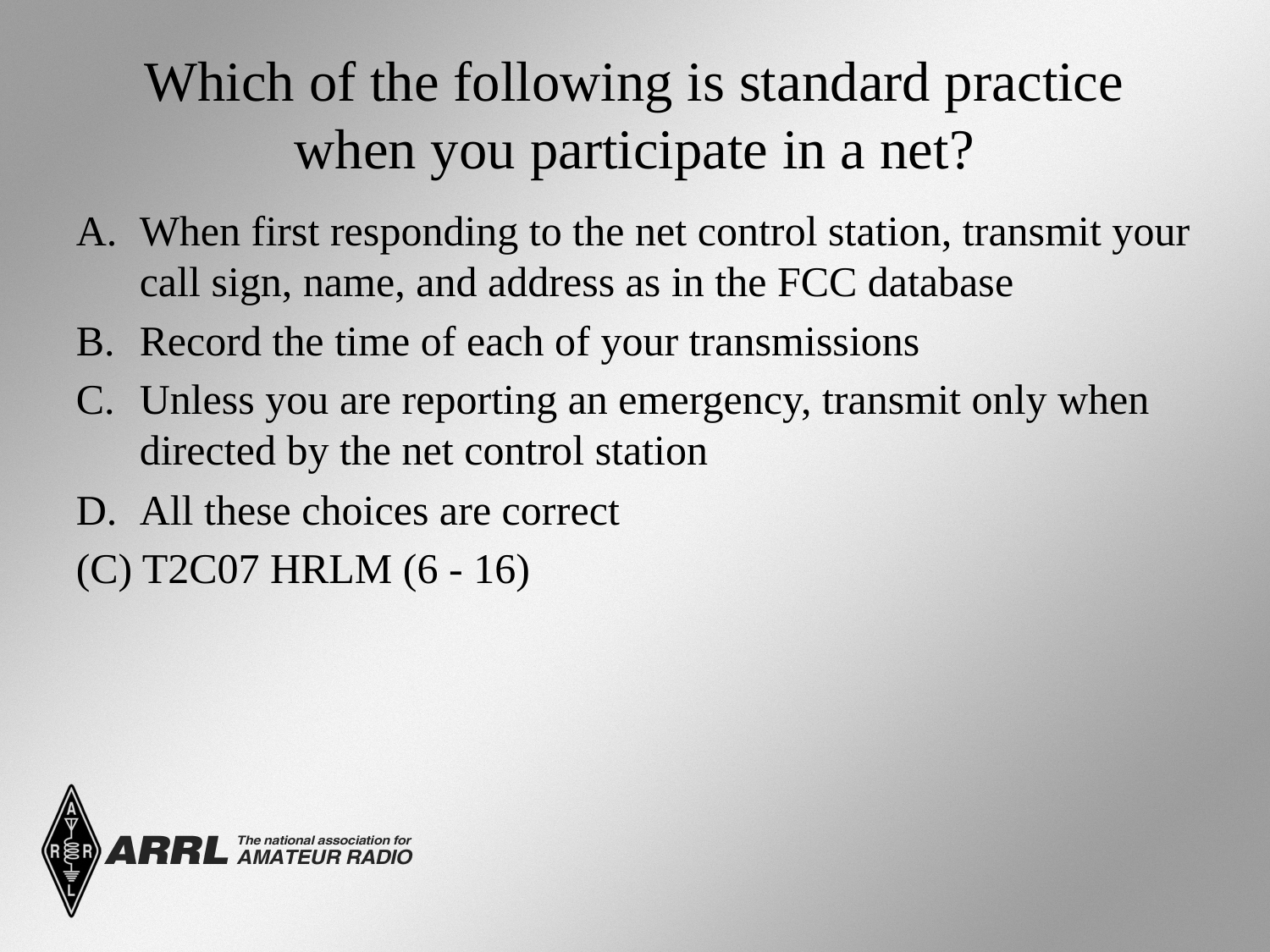

# Which of the following is standard practice when you participate in a net?
When first responding to the net control station, transmit your call sign, name, and address as in the FCC database
Record the time of each of your transmissions
Unless you are reporting an emergency, transmit only when directed by the net control station
All these choices are correct
(C) T2C07 HRLM (6 - 16)